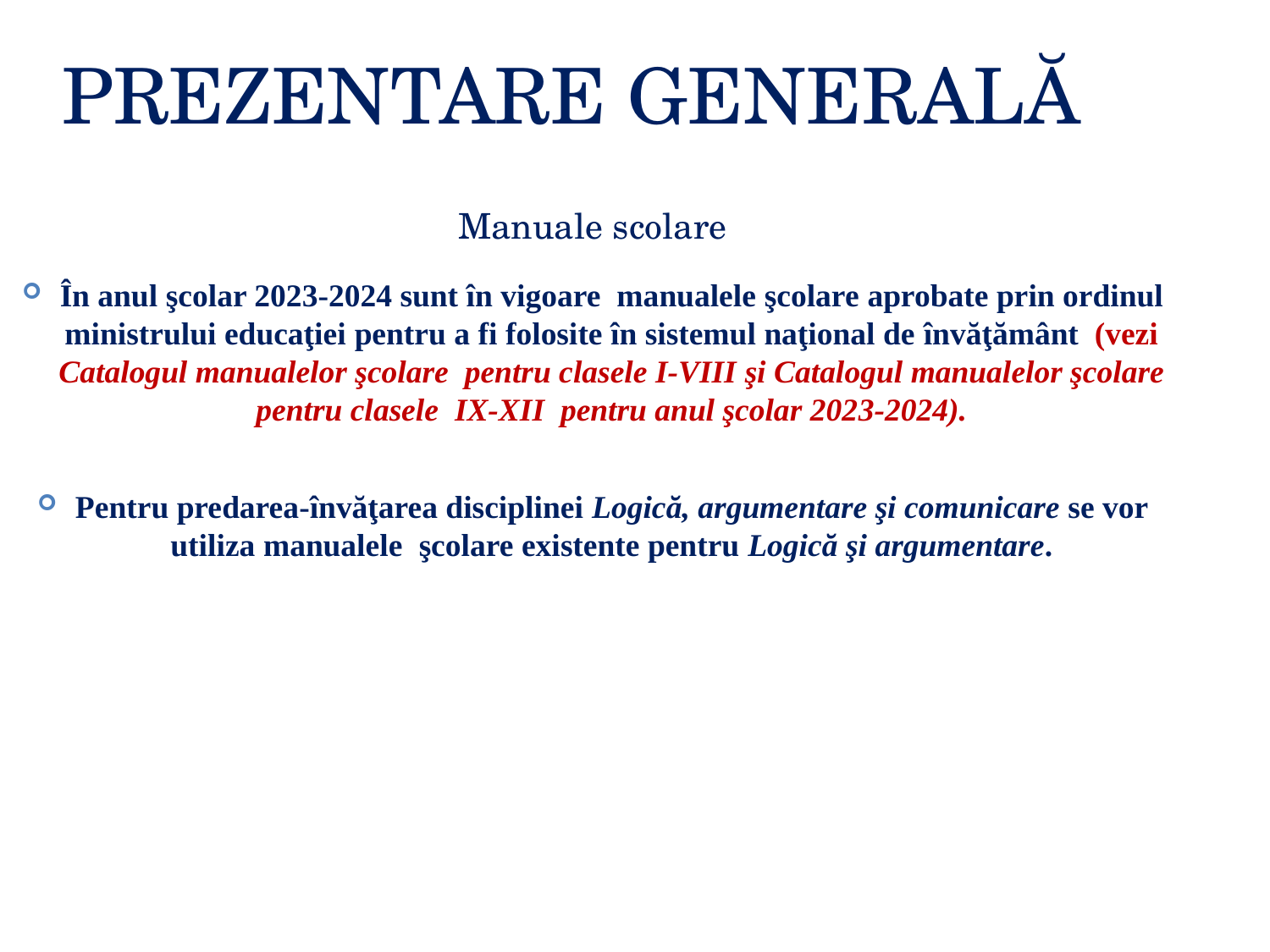

Prezentare generală
Manuale scolare

În anul şcolar 2023-2024 sunt în vigoare  manualele şcolare aprobate prin ordinul ministrului educaţiei pentru a fi folosite în sistemul naţional de învăţământ  (vezi Catalogul manualelor şcolare  pentru clasele I-VIII şi Catalogul manualelor şcolare pentru clasele  IX-XII  pentru anul şcolar 2023-2024).

Pentru predarea-învăţarea disciplinei Logică, argumentare şi comunicare se vor utiliza manualele  şcolare existente pentru Logică şi argumentare.

24